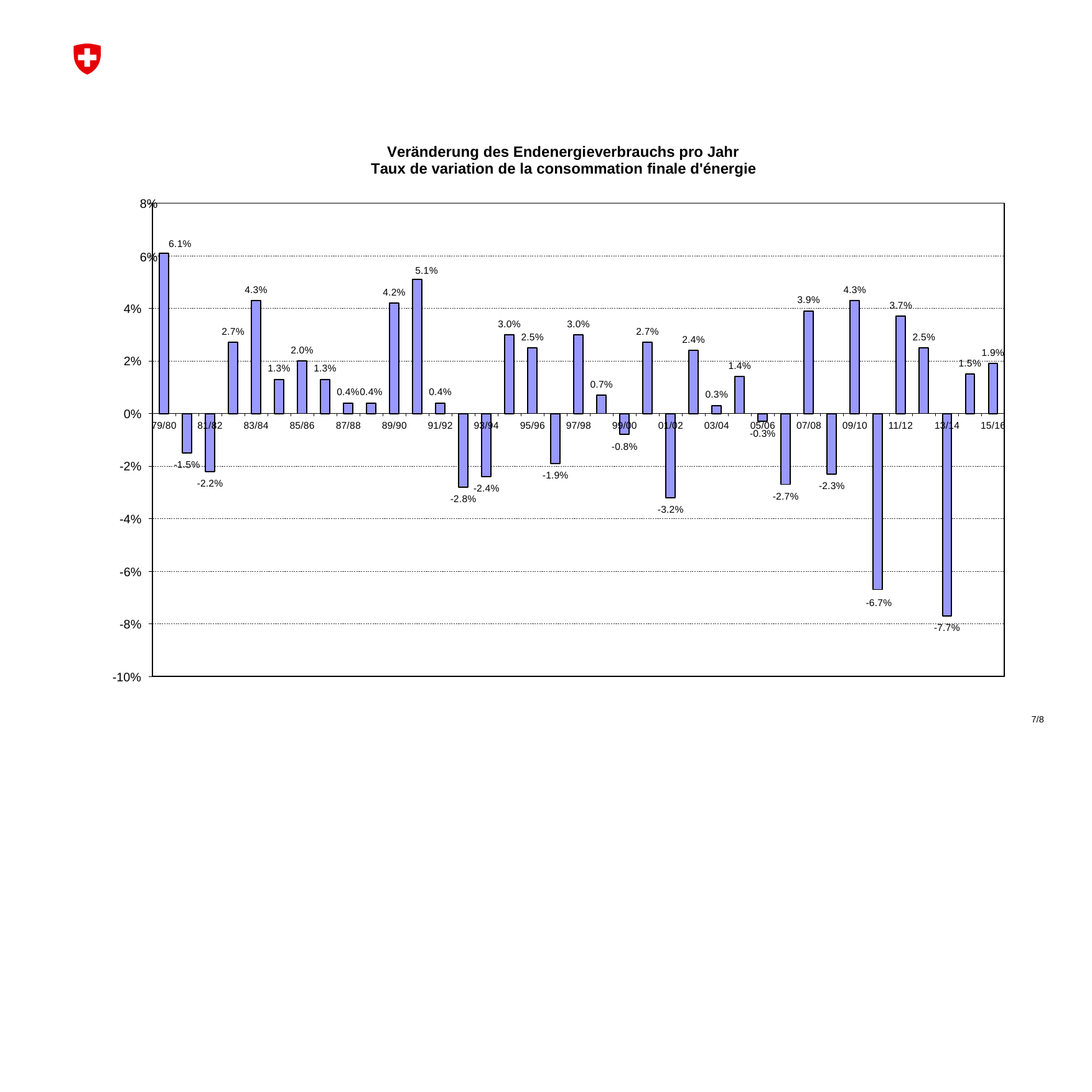

Veränderung des Endenergieverbrauchs pro Jahr Taux de variation de la consommation finale d'énergie

8%

6.1%
6%
5.1%

4.3%
4.3%
4.2%
3.9%
3.7%

4%

3.0%
3.0%
2.7%
2.7%
2.5%
2.5%
2.4%

2.0%
1.9%

2%
1.5%
1.4%

1.3%
1.3%

0.7%

0.4%0.4%
0.4%
0.3%

0%

79/80
81/82
83/84
85/86
87/88
89/90
91/92
93/94
95/96
97/98
99/00
01/02
03/04
05/06
07/08
09/10
11/12
13/14
15/16
-0.3%
-0.8%
-1.5%
-2%

-1.9%
-2.2%
-2.3%
-2.4%
-2.7%
-2.8%
-3.2%
-4%

-6%

-6.7%

-8%
-7.7%

-10%

7/8